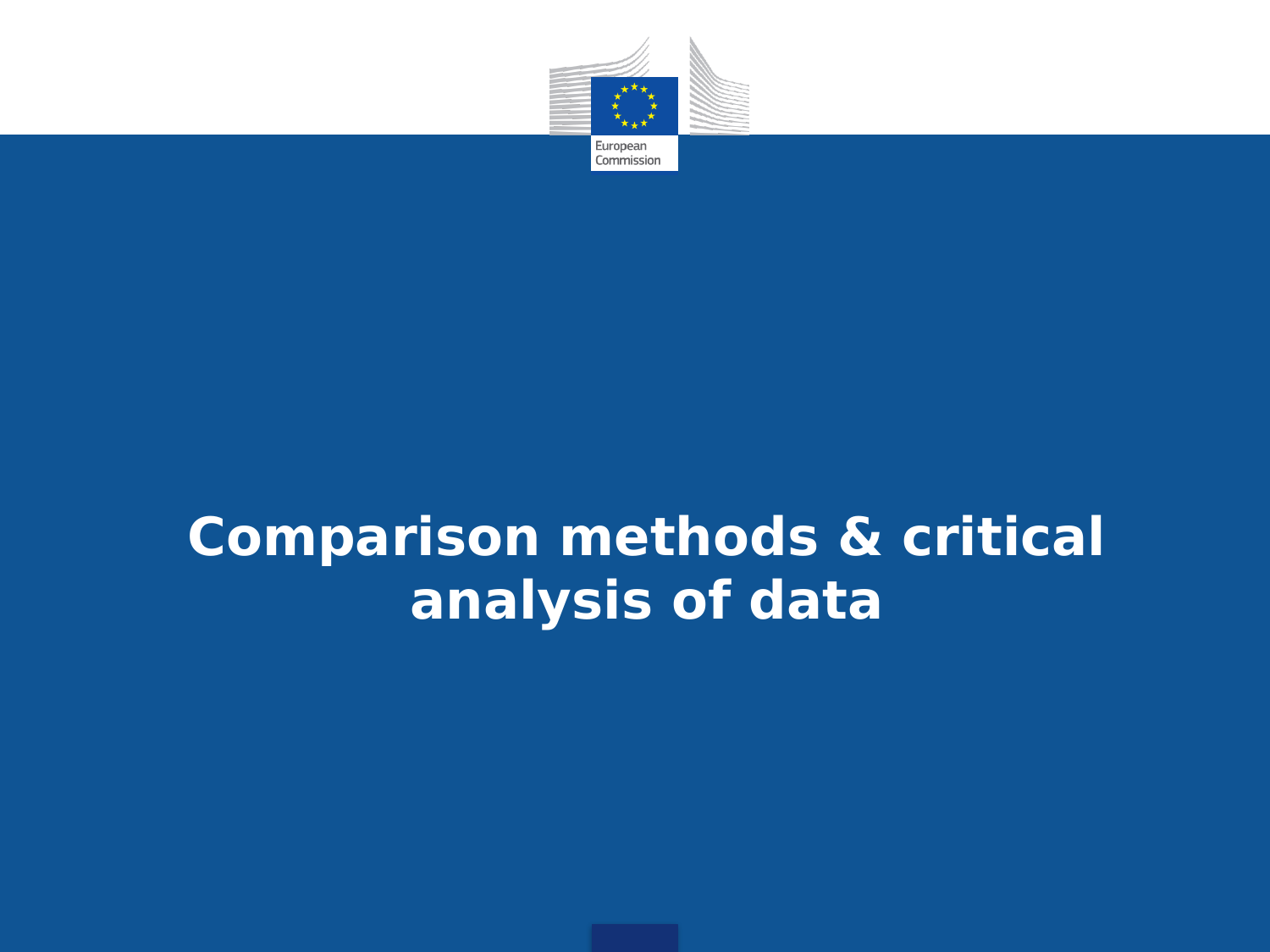

Comparison methods & critical analysis of data